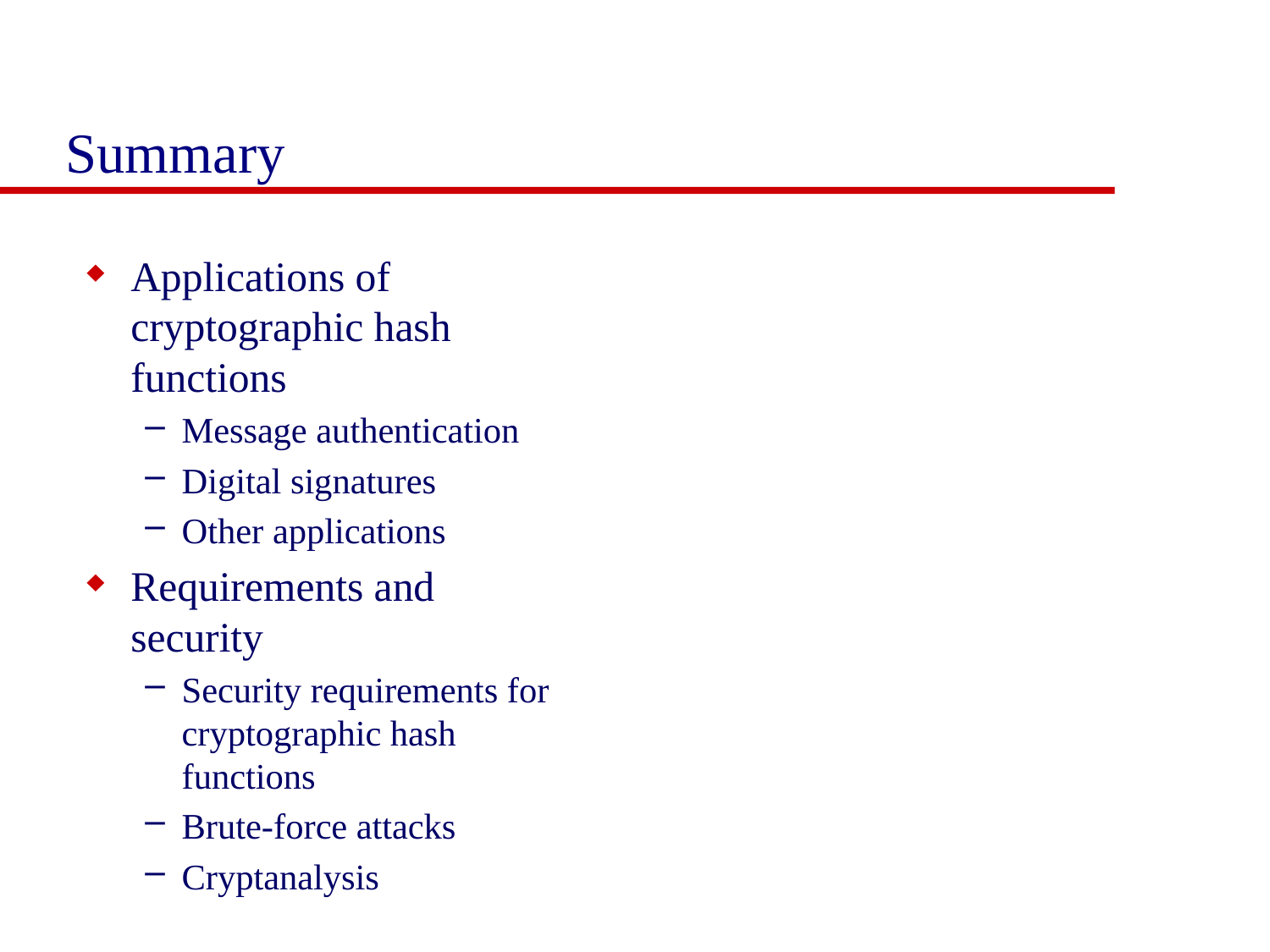

# Summary
Applications of cryptographic hash functions
Message authentication
Digital signatures
Other applications
Requirements and security
Security requirements for cryptographic hash functions
Brute-force attacks
Cryptanalysis